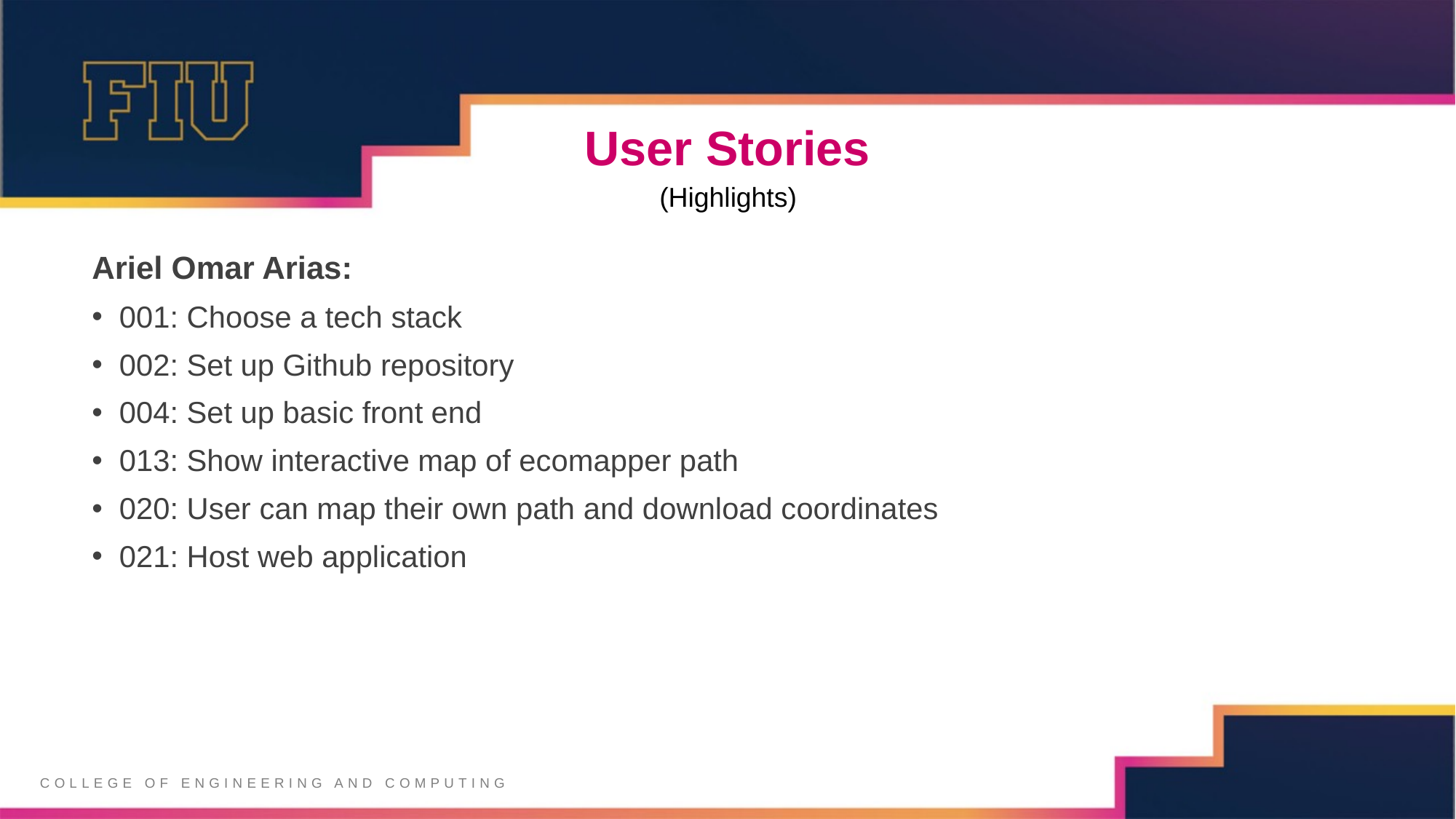

# User Stories
(Highlights)
Ariel Omar Arias:
001: Choose a tech stack
002: Set up Github repository
004: Set up basic front end
013: Show interactive map of ecomapper path
020: User can map their own path and download coordinates
021: Host web application